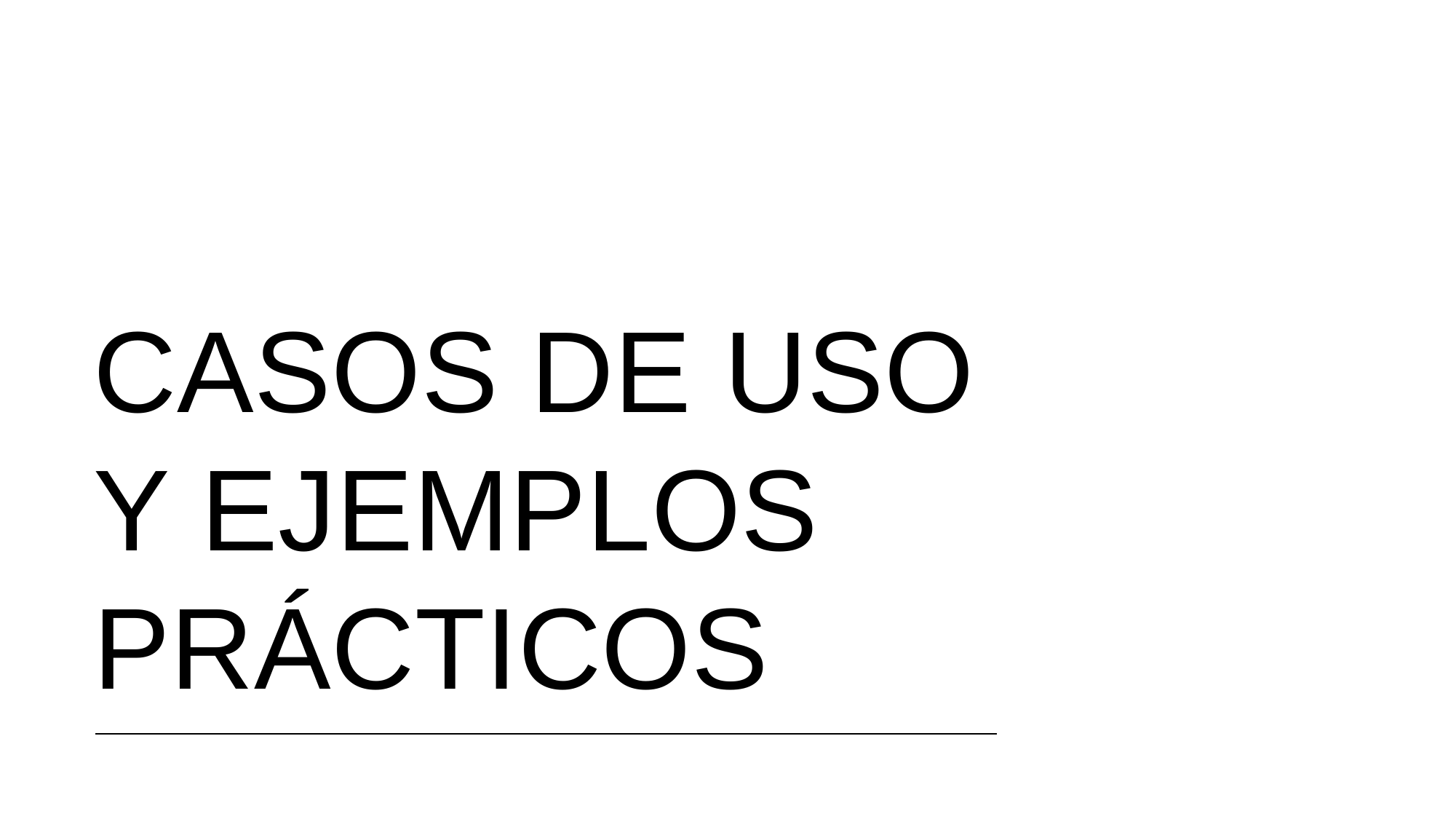

# Casos de uso y ejemplos prácticos